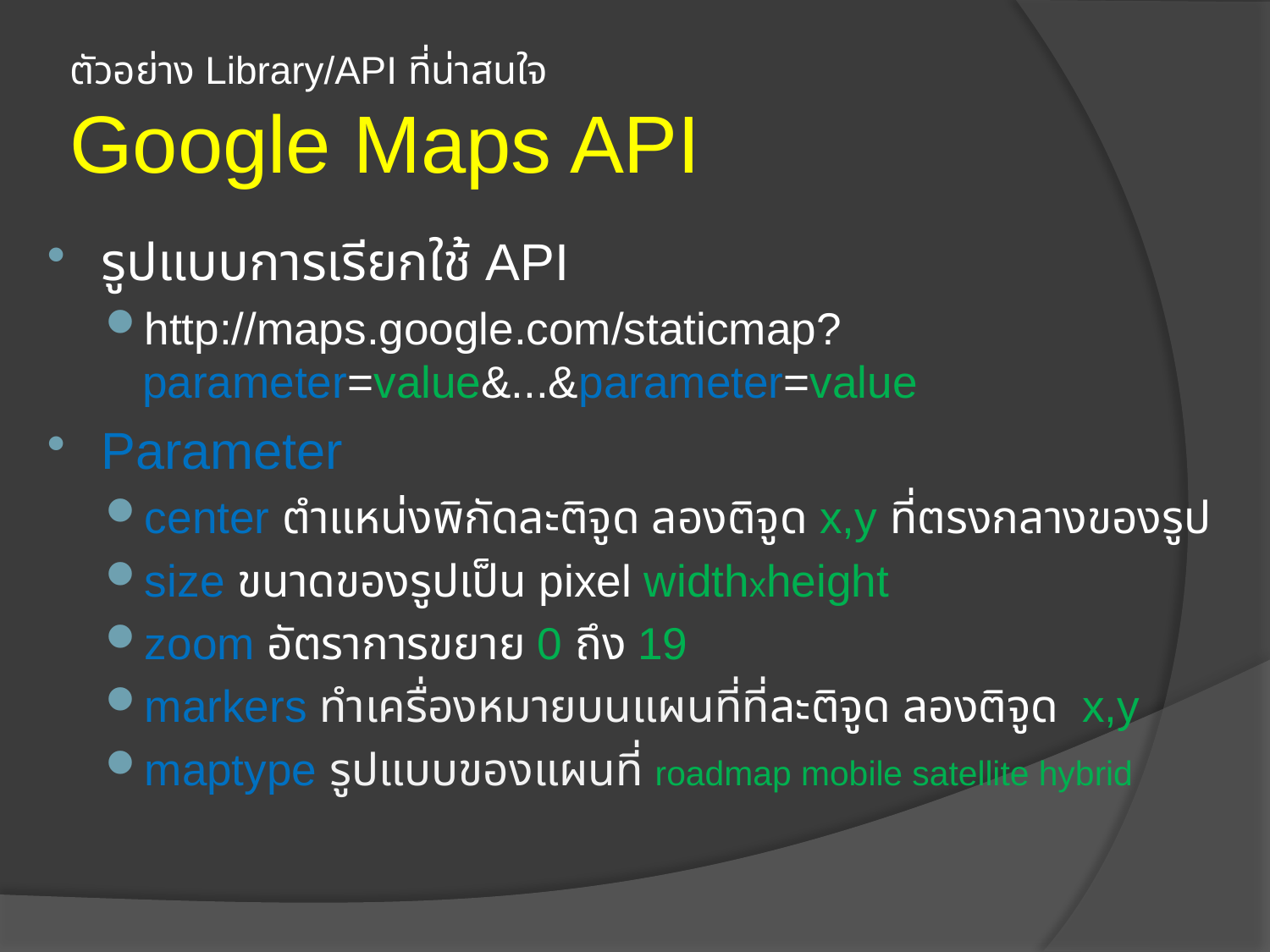

# ตัวอย่าง Library/API ที่น่าสนใจ Google Maps API
รูปแบบการเรียกใช้ API
http://maps.google.com/staticmap?parameter=value&...&parameter=value
Parameter
center ตำแหน่งพิกัดละติจูด ลองติจูด x,y ที่ตรงกลางของรูป
size ขนาดของรูปเป็น pixel widthxheight
zoom อัตราการขยาย 0 ถึง 19
markers ทำเครื่องหมายบนแผนที่ที่ละติจูด ลองติจูด  x,y
maptype รูปแบบของแผนที่ roadmap mobile satellite hybrid